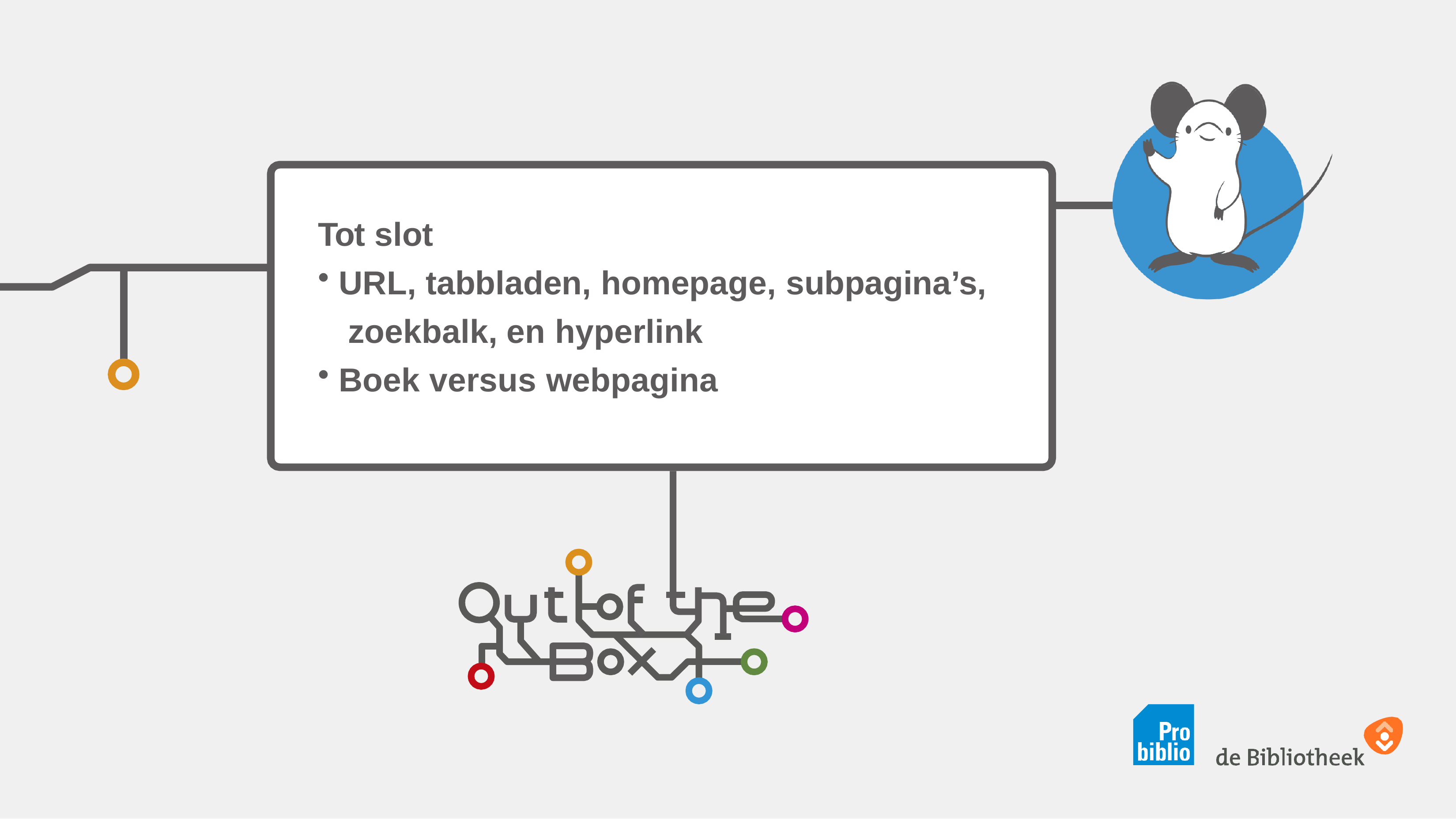

Tot slot
URL, tabbladen, homepage, subpagina’s,  zoekbalk, en hyperlink
Boek versus webpagina